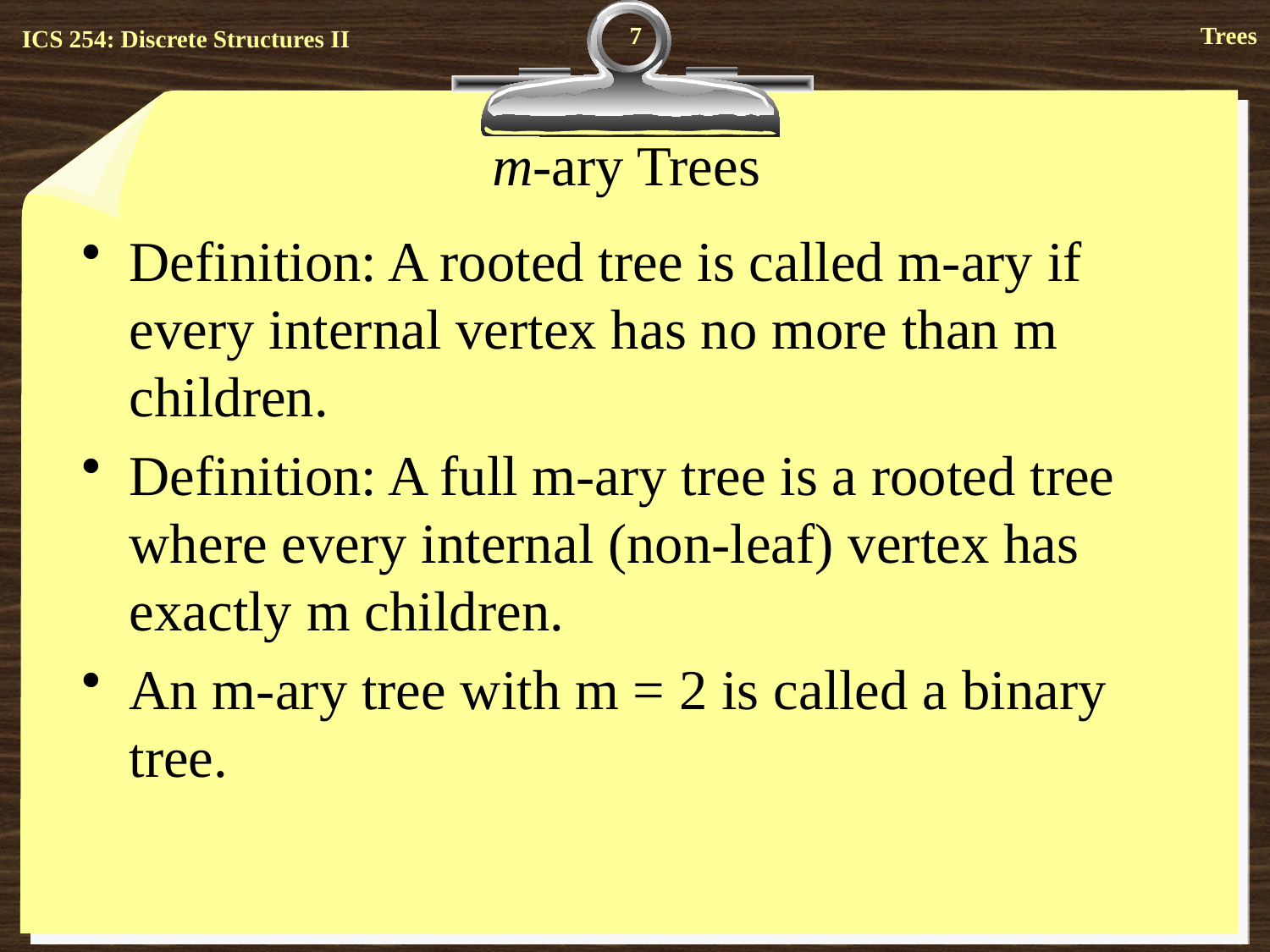

7
# m-ary Trees
Definition: A rooted tree is called m-ary if every internal vertex has no more than m children.
Definition: A full m-ary tree is a rooted tree where every internal (non-leaf) vertex has exactly m children.
An m-ary tree with m = 2 is called a binary tree.